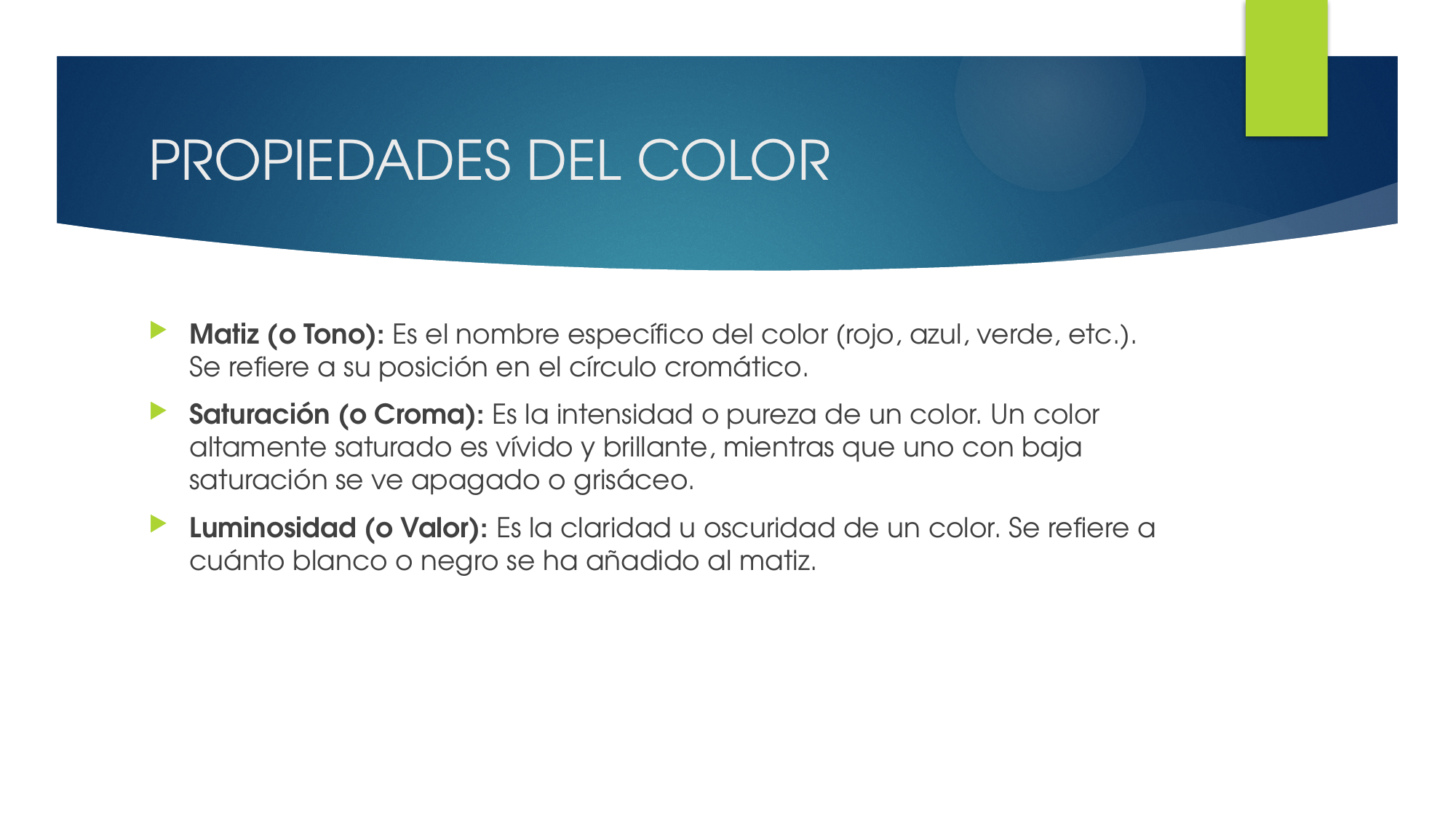

# PROPIEDADES DEL COLOR
Matiz (o Tono): Es el nombre específico del color (rojo, azul, verde, etc.). Se refiere a su posición en el círculo cromático.
Saturación (o Croma): Es la intensidad o pureza de un color. Un color altamente saturado es vívido y brillante, mientras que uno con baja saturación se ve apagado o grisáceo.
Luminosidad (o Valor): Es la claridad u oscuridad de un color. Se refiere a cuánto blanco o negro se ha añadido al matiz.